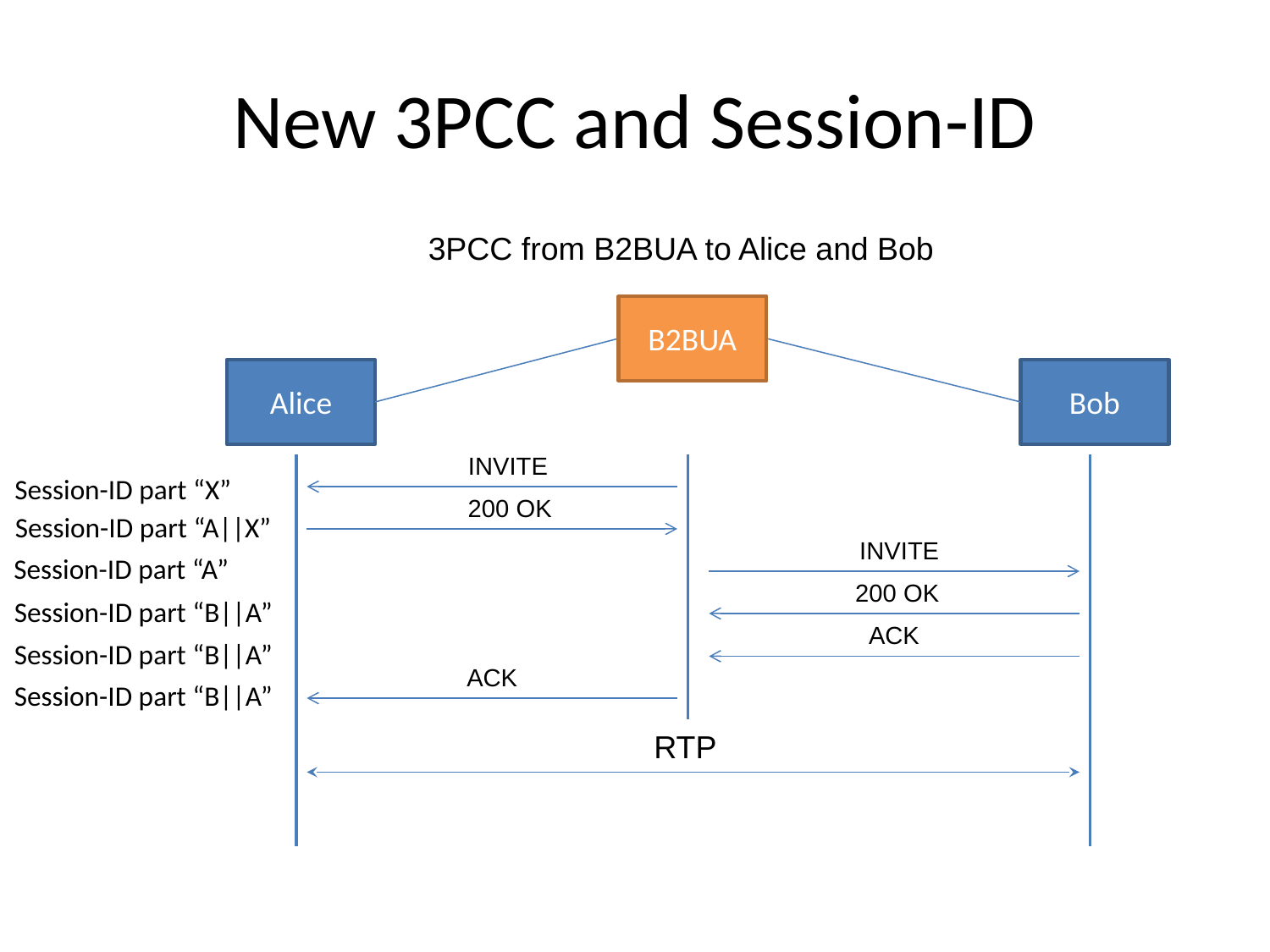

# New 3PCC and Session-ID
3PCC from B2BUA to Alice and Bob
B2BUA
Alice
Bob
INVITE
Session-ID part “X”
200 OK
Session-ID part “A||X”
INVITE
Session-ID part “A”
200 OK
Session-ID part “B||A”
  ACK
Session-ID part “B||A”
  ACK
Session-ID part “B||A”
RTP